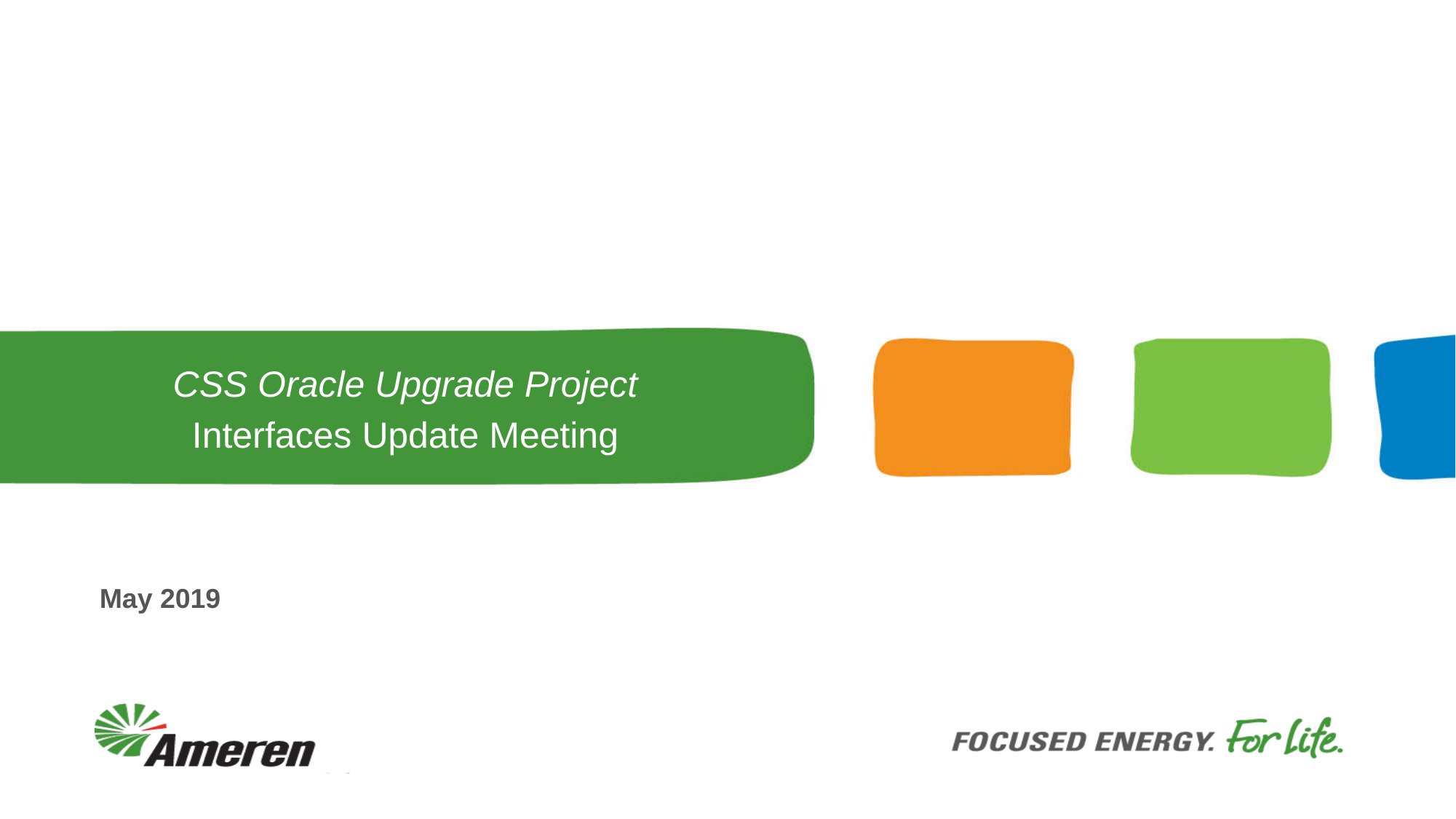

CSS Oracle Upgrade Project
Interfaces Update Meeting
May 2019